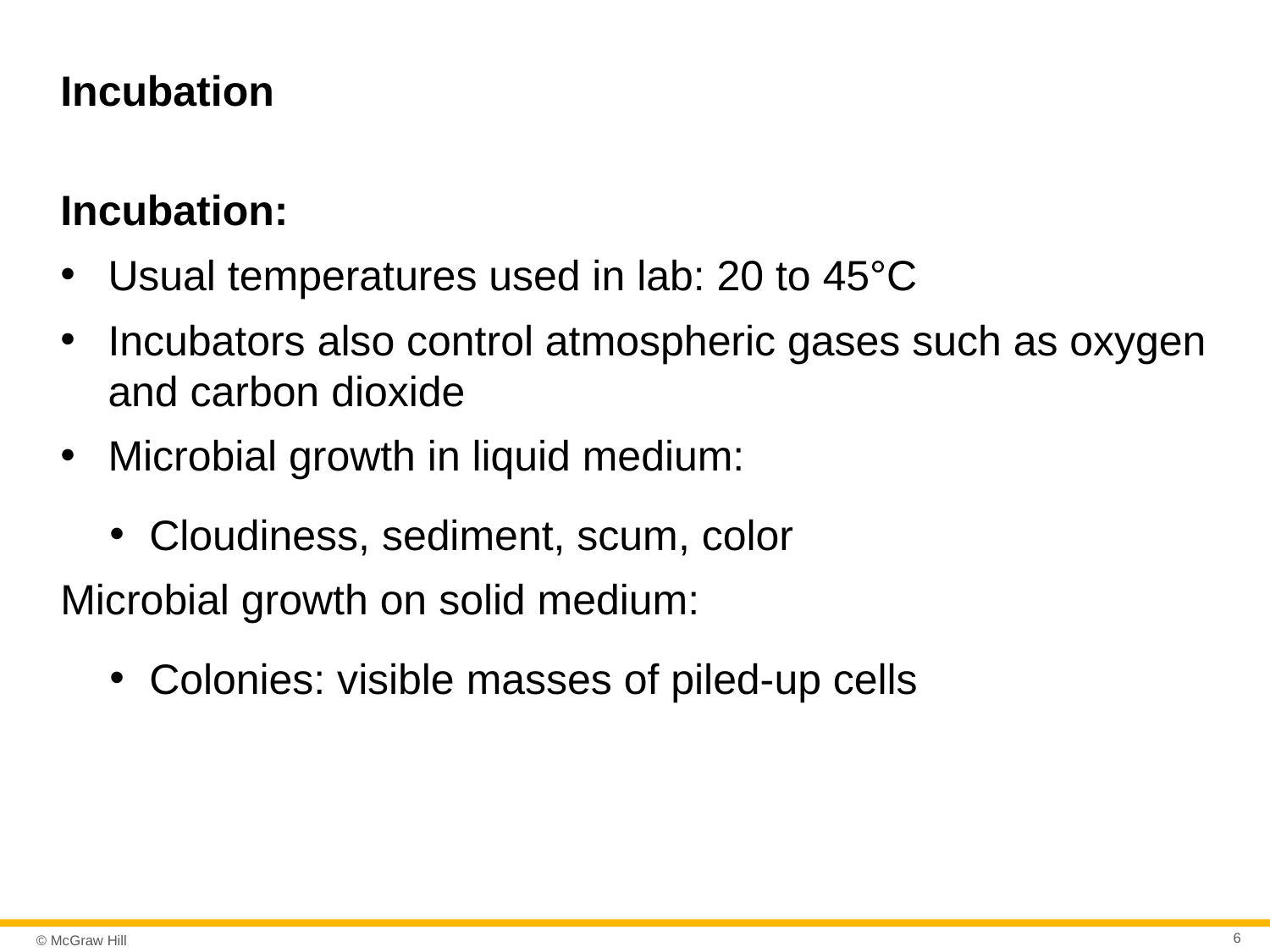

# Incubation
Incubation:
Usual temperatures used in lab: 20 to 45°C
Incubators also control atmospheric gases such as oxygen and carbon dioxide
Microbial growth in liquid medium:
Cloudiness, sediment, scum, color
Microbial growth on solid medium:
Colonies: visible masses of piled-up cells